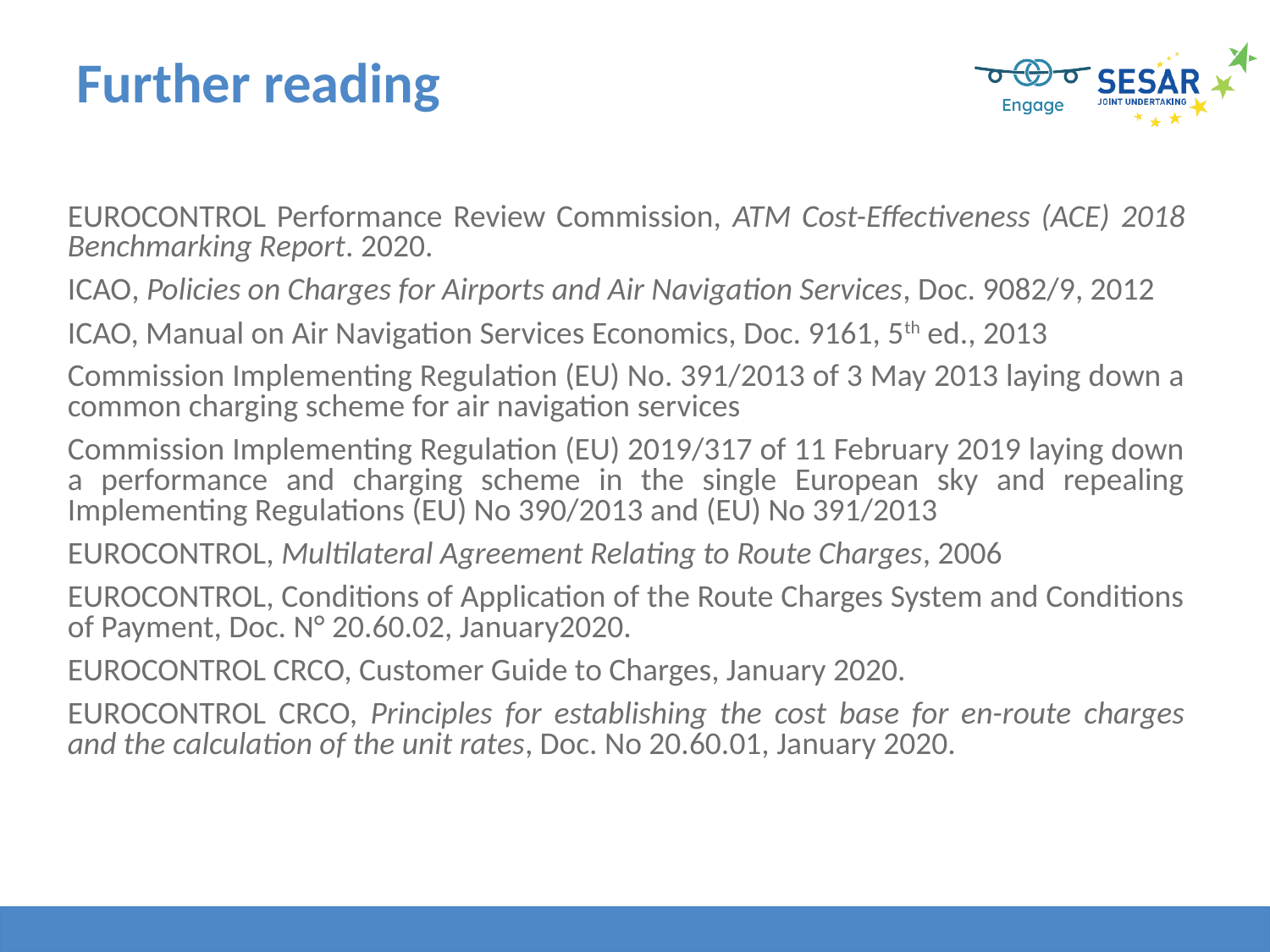

Further reading
EUROCONTROL Performance Review Commission, ATM Cost-Effectiveness (ACE) 2018 Benchmarking Report. 2020.
ICAO, Policies on Charges for Airports and Air Navigation Services, Doc. 9082/9, 2012
ICAO, Manual on Air Navigation Services Economics, Doc. 9161, 5th ed., 2013
Commission Implementing Regulation (EU) No. 391/2013 of 3 May 2013 laying down a common charging scheme for air navigation services
Commission Implementing Regulation (EU) 2019/317 of 11 February 2019 laying down a performance and charging scheme in the single European sky and repealing Implementing Regulations (EU) No 390/2013 and (EU) No 391/2013
EUROCONTROL, Multilateral Agreement Relating to Route Charges, 2006
EUROCONTROL, Conditions of Application of the Route Charges System and Conditions of Payment, Doc. N° 20.60.02, January2020.
EUROCONTROL CRCO, Customer Guide to Charges, January 2020.
EUROCONTROL CRCO, Principles for establishing the cost base for en-route charges and the calculation of the unit rates, Doc. No 20.60.01, January 2020.